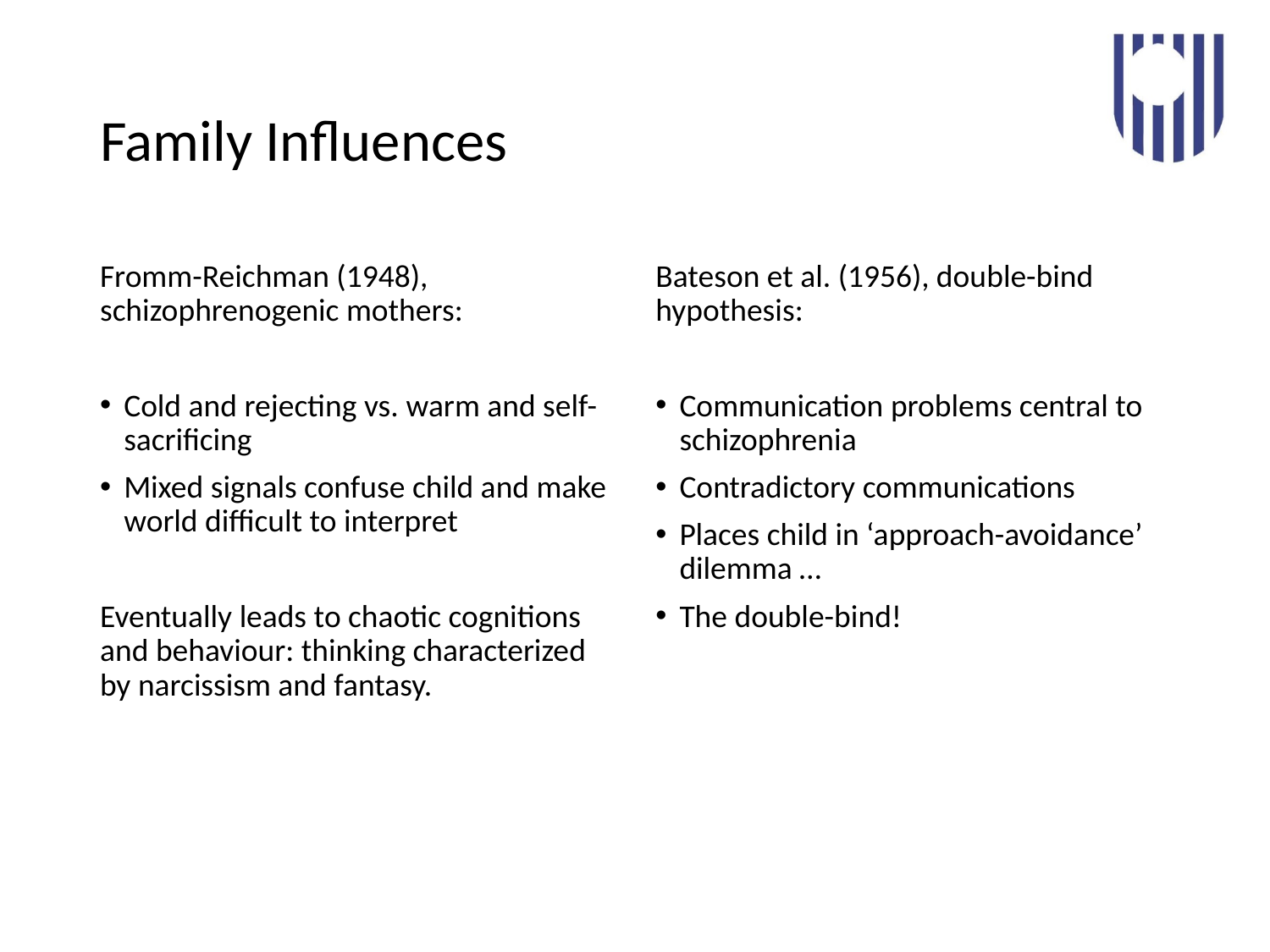

# Family Influences
Fromm-Reichman (1948), schizophrenogenic mothers:

Cold and rejecting vs. warm and self-sacrificing
Mixed signals confuse child and make world difficult to interpret

Eventually leads to chaotic cognitions and behaviour: thinking characterized by narcissism and fantasy.
Bateson et al. (1956), double-bind hypothesis:

Communication problems central to schizophrenia
Contradictory communications
Places child in ‘approach-avoidance’ dilemma …
The double-bind!